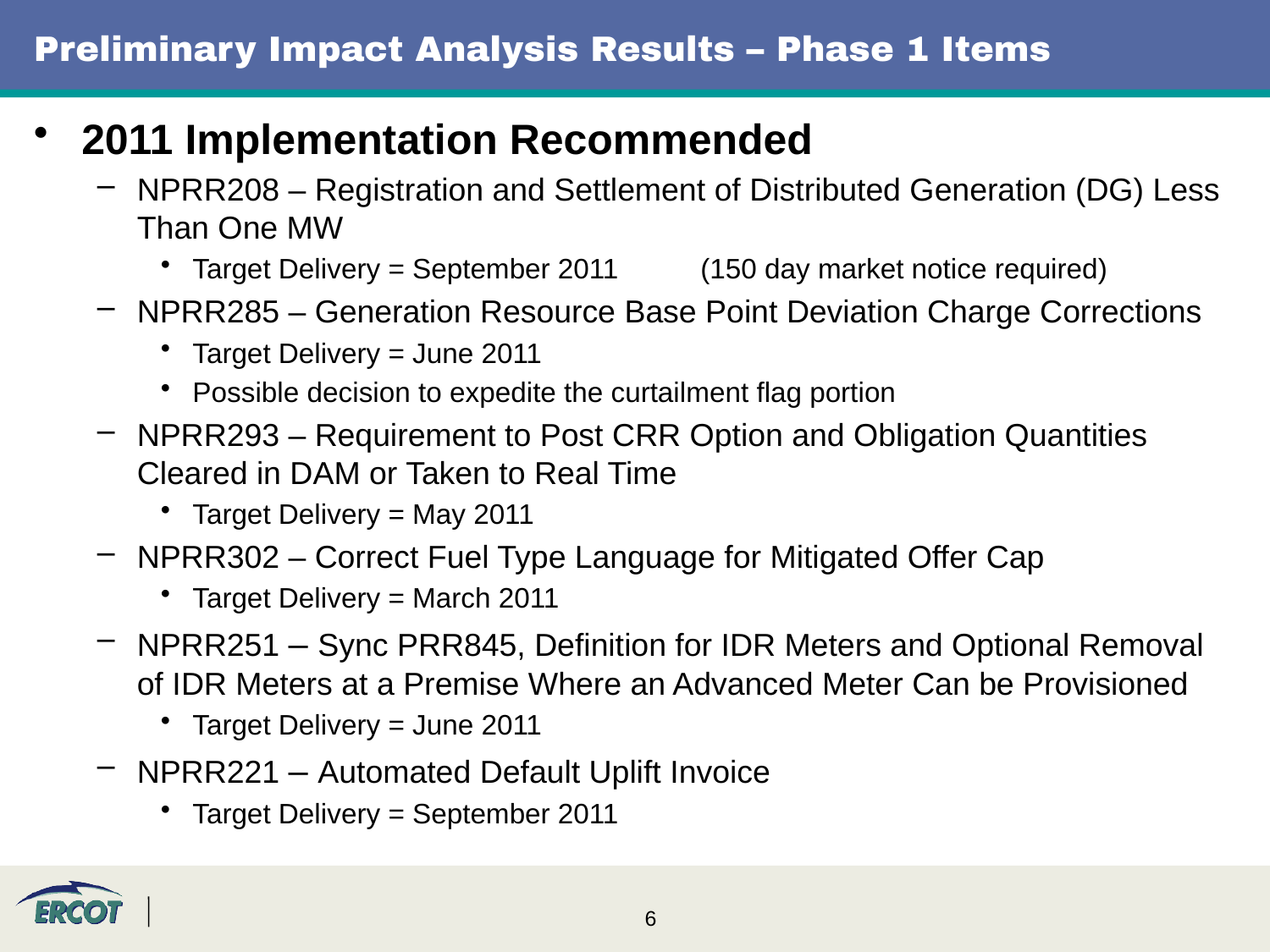

# Preliminary Impact Analysis Results – Phase 1 Items
2011 Implementation Recommended
NPRR208 – Registration and Settlement of Distributed Generation (DG) Less Than One MW
Target Delivery = September 2011	(150 day market notice required)
NPRR285 – Generation Resource Base Point Deviation Charge Corrections
Target Delivery = June 2011
Possible decision to expedite the curtailment flag portion
NPRR293 – Requirement to Post CRR Option and Obligation Quantities Cleared in DAM or Taken to Real Time
Target Delivery = May 2011
NPRR302 – Correct Fuel Type Language for Mitigated Offer Cap
Target Delivery = March 2011
NPRR251 – Sync PRR845, Definition for IDR Meters and Optional Removal of IDR Meters at a Premise Where an Advanced Meter Can be Provisioned
Target Delivery = June 2011
NPRR221 – Automated Default Uplift Invoice
Target Delivery = September 2011